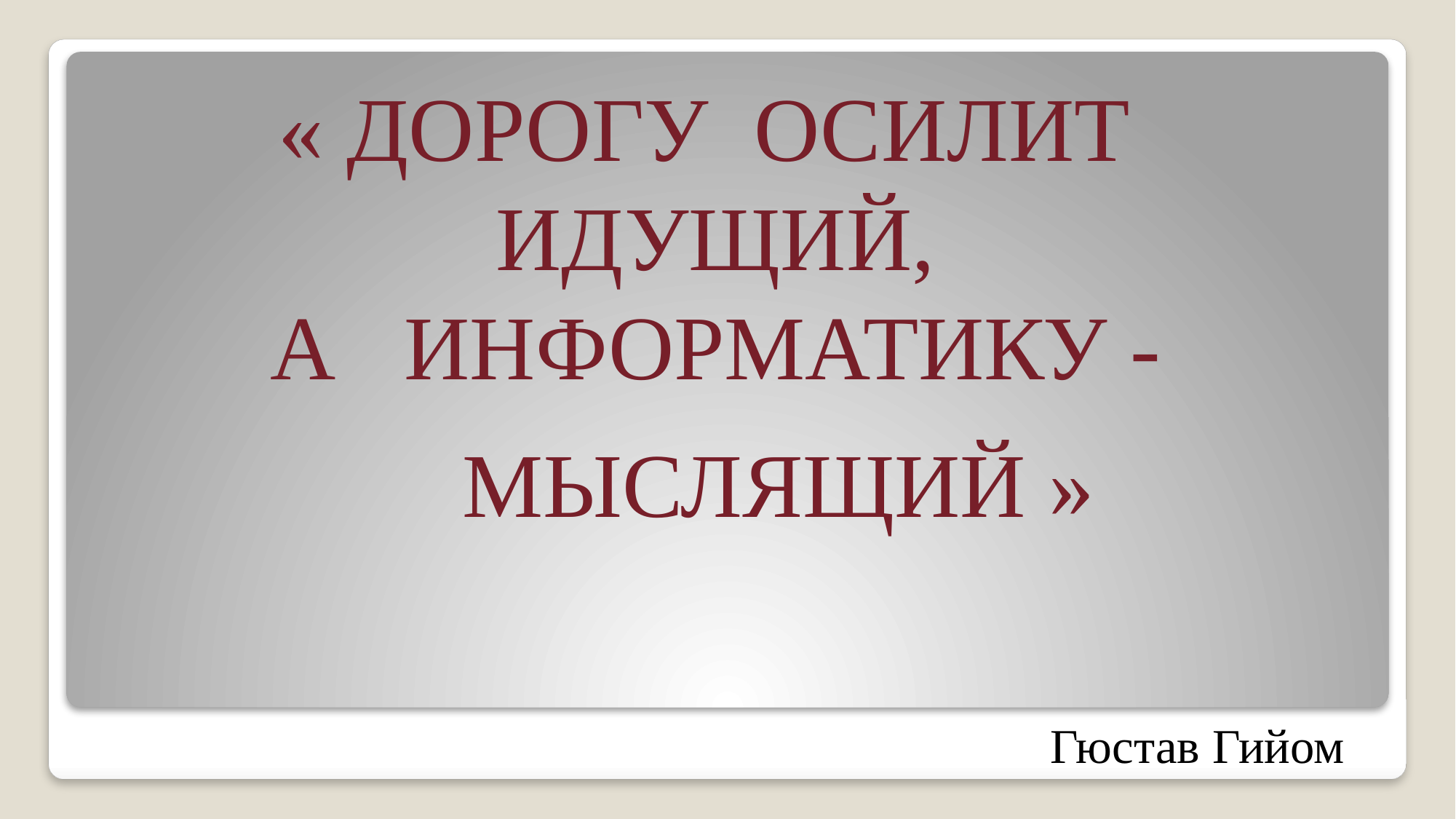

« ДОРОГУ  ОСИЛИТ  ИДУЩИЙ,
 А   ИНФОРМАТИКУ -
МЫСЛЯЩИЙ »
Гюстав Гийом